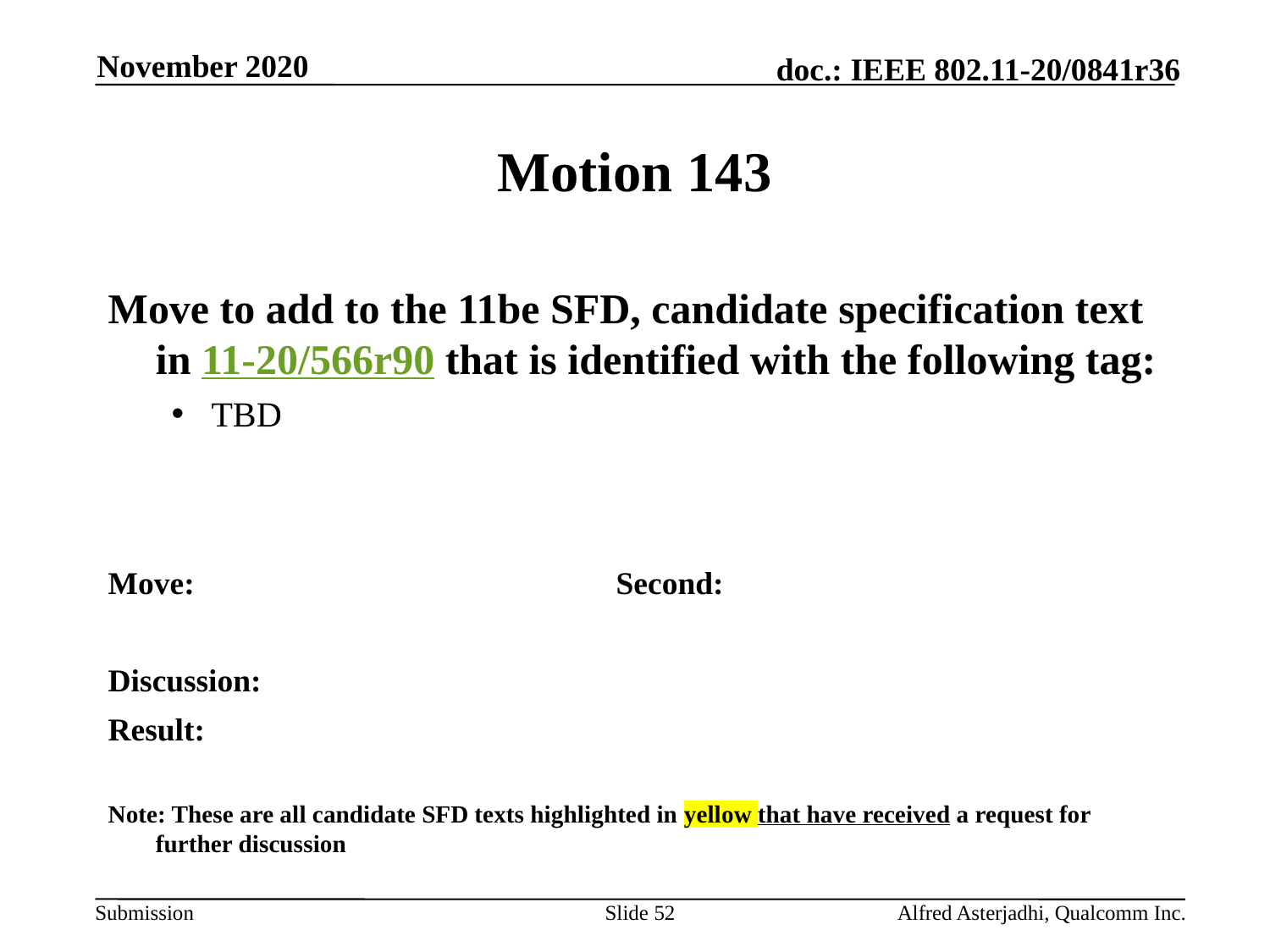

November 2020
# Motion 143
Move to add to the 11be SFD, candidate specification text in 11-20/566r90 that is identified with the following tag:
TBD

Move: 				Second:

Discussion:
Result:

Note: These are all candidate SFD texts highlighted in yellow that have received a request for further discussion
Slide 52
Alfred Asterjadhi, Qualcomm Inc.